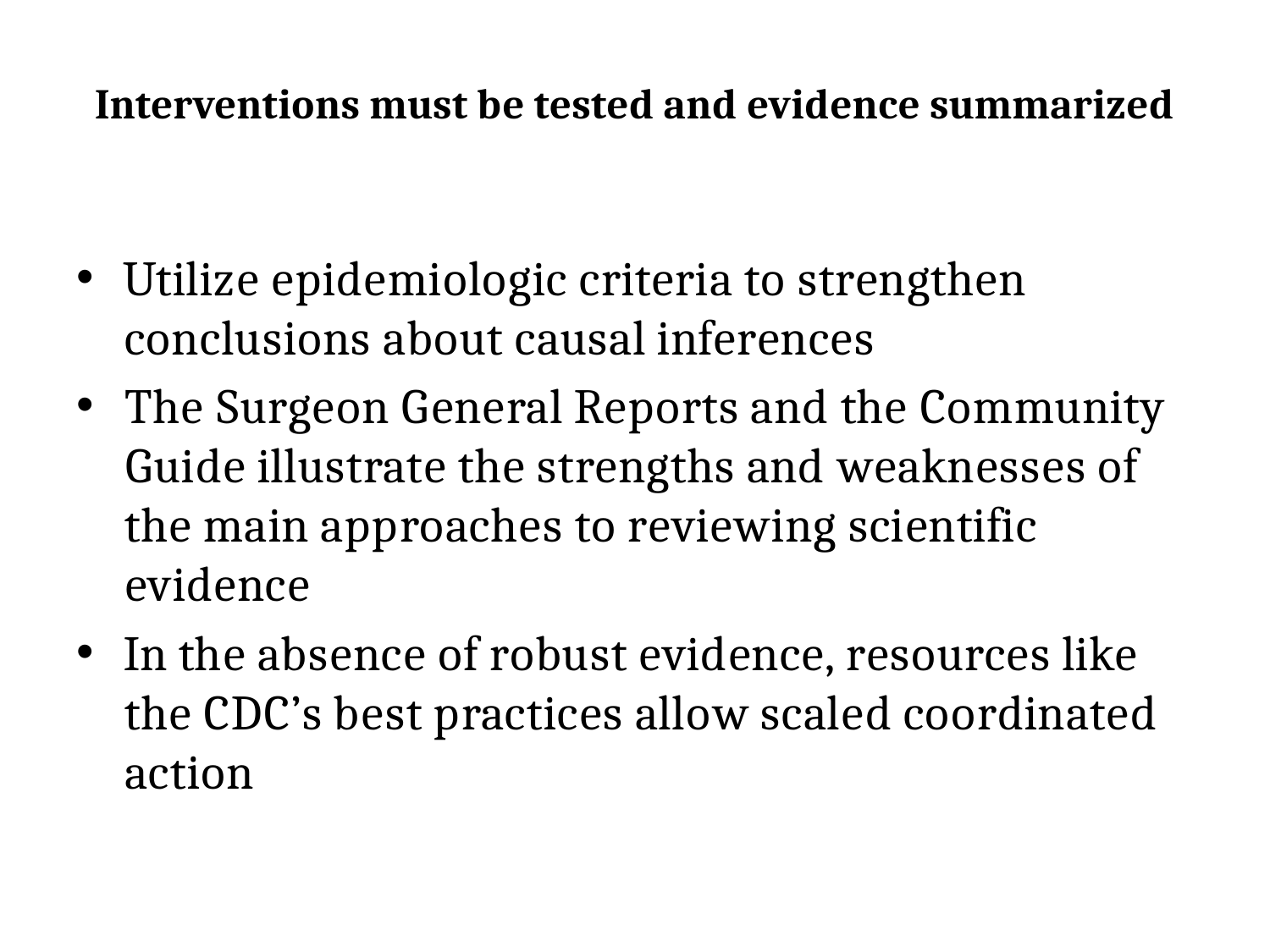

# Interventions must be tested and evidence summarized
Utilize epidemiologic criteria to strengthen conclusions about causal inferences
The Surgeon General Reports and the Community Guide illustrate the strengths and weaknesses of the main approaches to reviewing scientific evidence
In the absence of robust evidence, resources like the CDC’s best practices allow scaled coordinated action